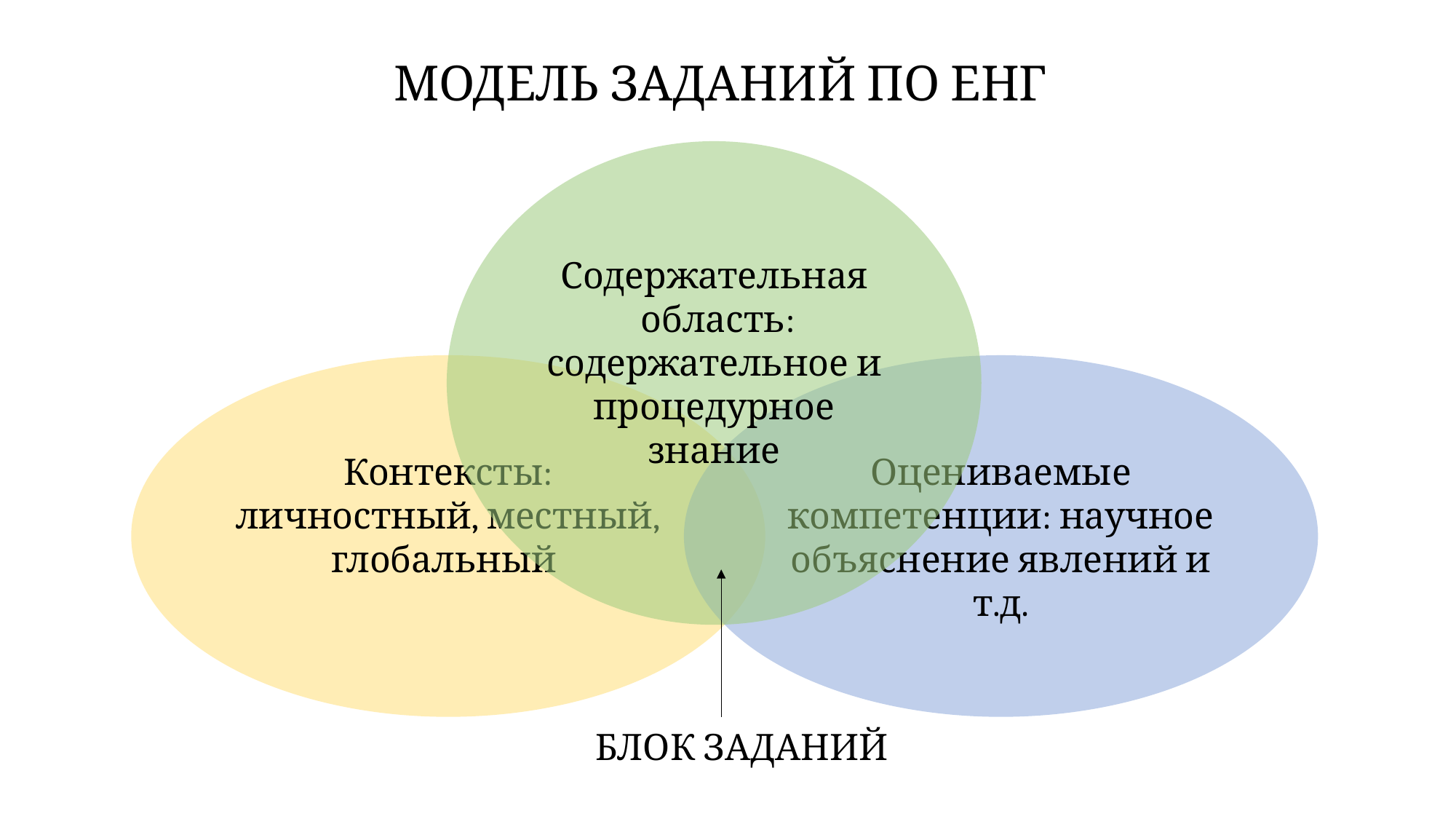

МОДЕЛЬ ЗАДАНИЙ ПО ЕНГ
Содержательная
 область: содержательное и процедурное знание

Оцениваемые компетенции: научное объяснение явлений и т.д.
Контексты: личностный, местный, глобальный

БЛОК ЗАДАНИЙ